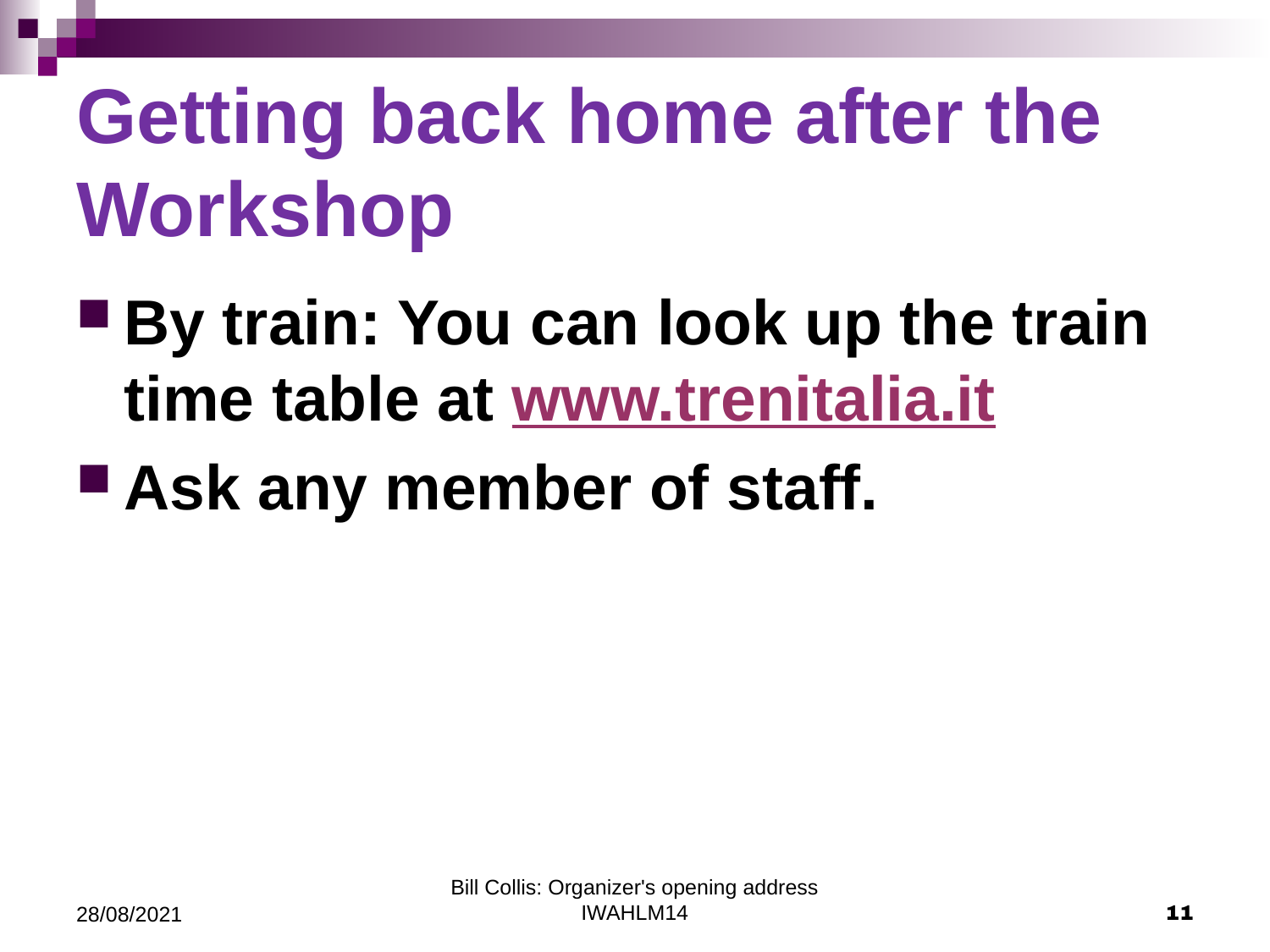

# Getting back home after the Workshop
By train: You can look up the train time table at www.trenitalia.it
Ask any member of staff.
28/08/2021
Bill Collis: Organizer's opening address IWAHLM14
11